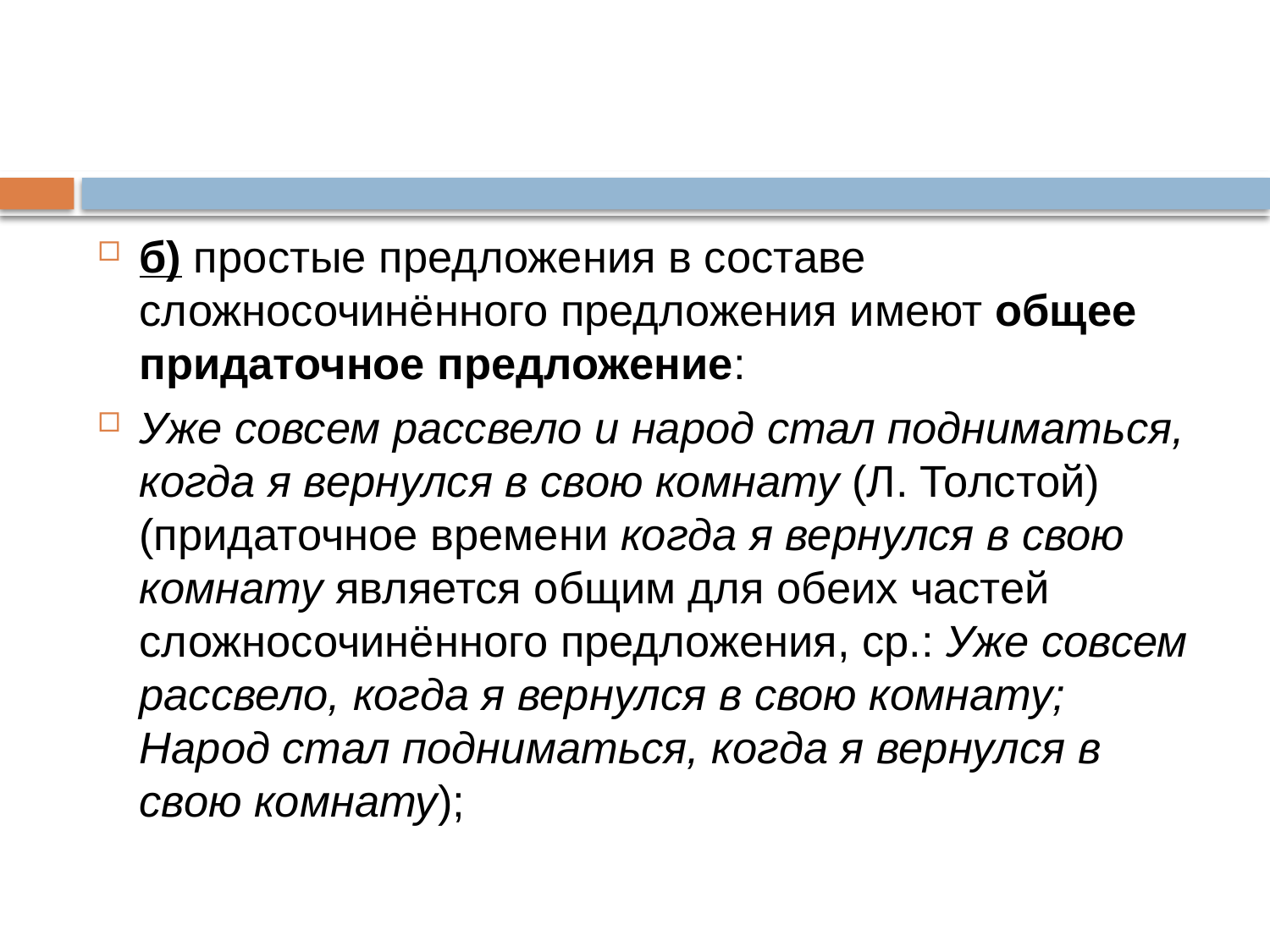

#
б) простые предложения в составе сложносочинённого предложения имеют общее придаточное предложение:
Уже совсем рассвело и народ стал подниматься, когда я вернулся в свою комнату (Л. Толстой) (придаточное времени когда я вернулся в свою комнату является общим для обеих частей сложносочинённого предложения, ср.: Уже совсем рассвело, когда я вернулся в свою комнату; Народ стал подниматься, когда я вернулся в свою комнату);